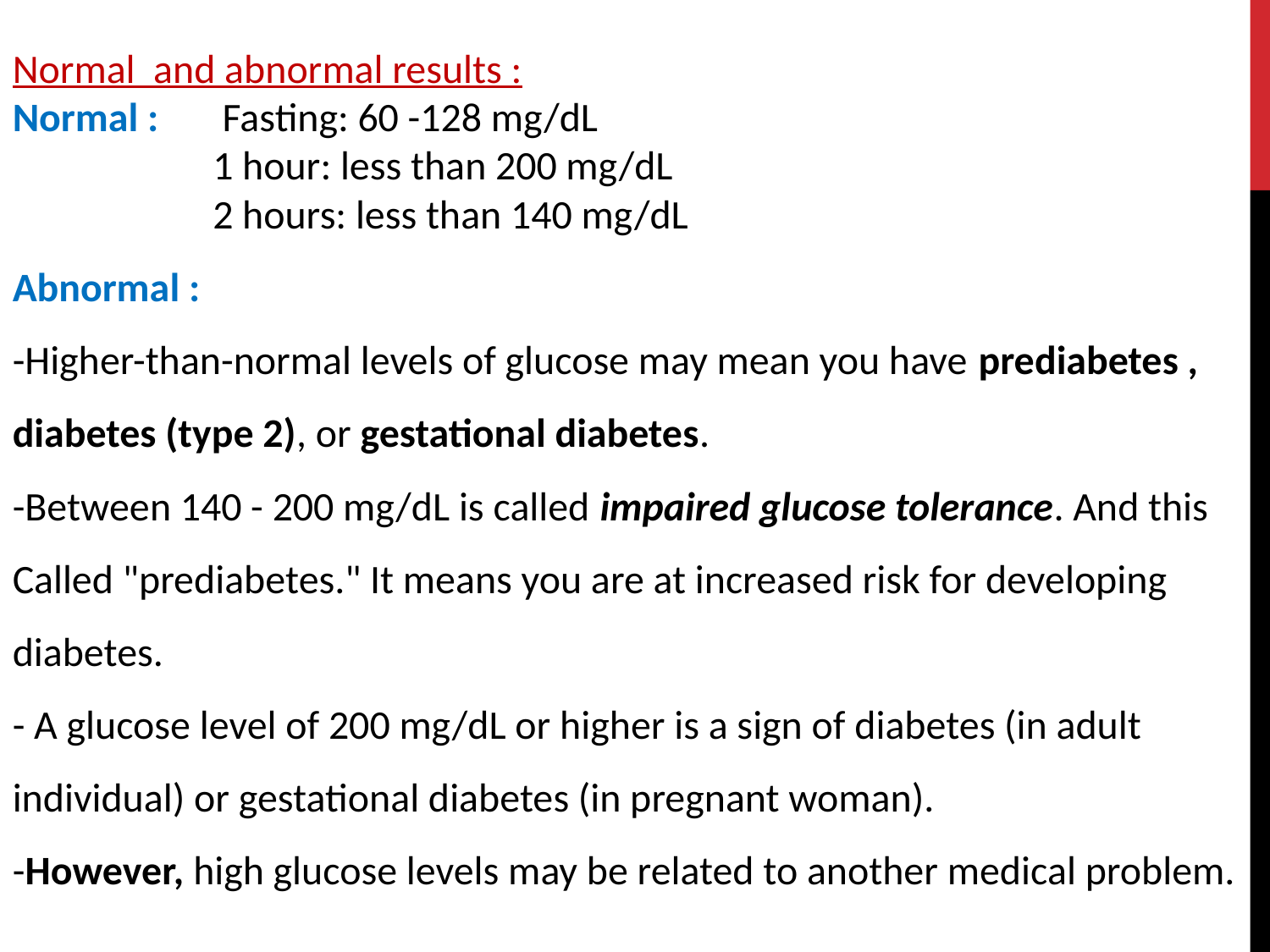

Normal  and abnormal results :
Normal :       Fasting: 60 -128 mg/dL
                      1 hour: less than 200 mg/dL
                      2 hours: less than 140 mg/dL
Abnormal :
-Higher-than-normal levels of glucose may mean you have prediabetes , diabetes (type 2), or gestational diabetes.
-Between 140 - 200 mg/dL is called impaired glucose tolerance. And this Called "prediabetes." It means you are at increased risk for developing diabetes.
- A glucose level of 200 mg/dL or higher is a sign of diabetes (in adult individual) or gestational diabetes (in pregnant woman).
-However, high glucose levels may be related to another medical problem.